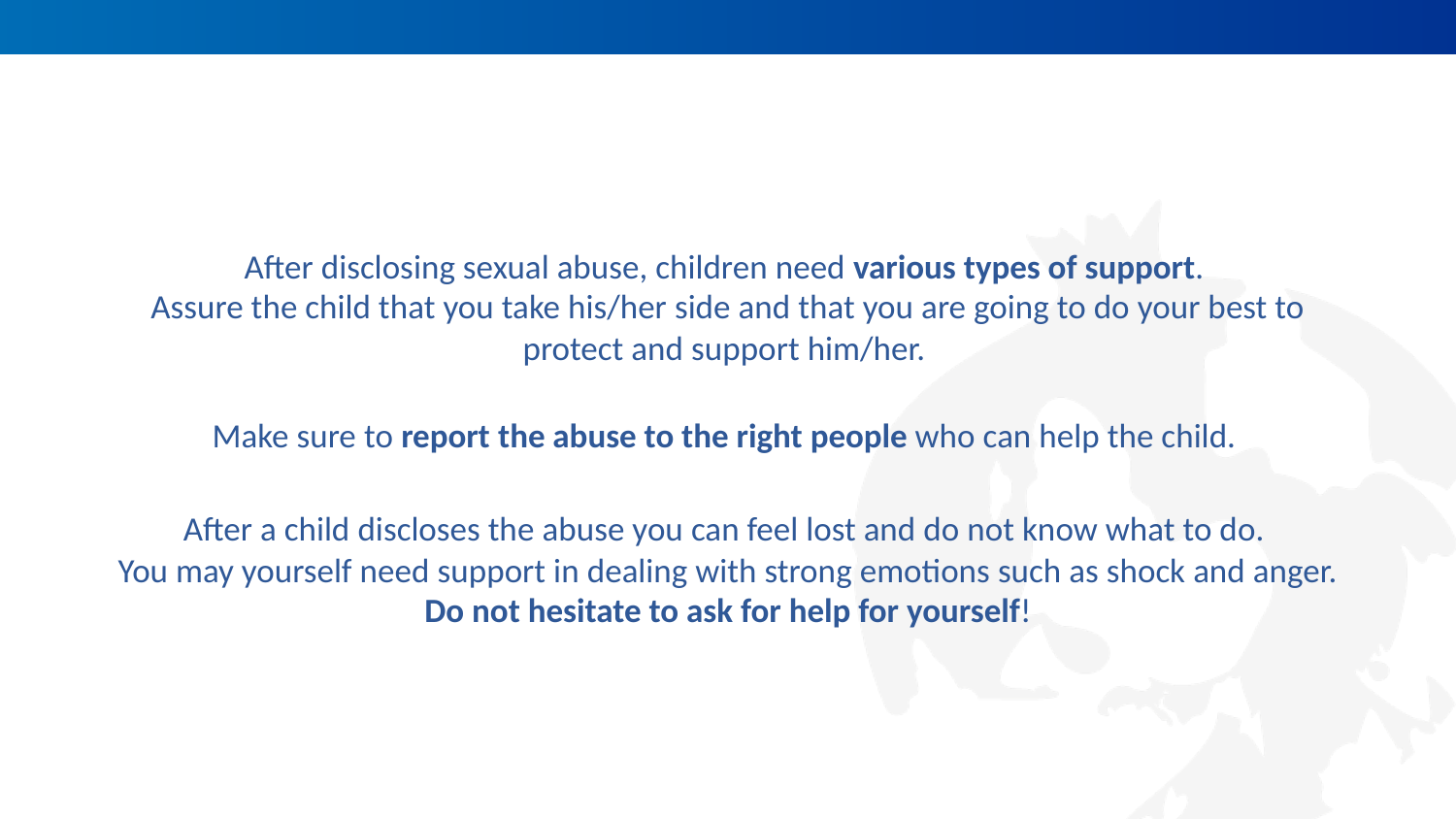

After disclosing sexual abuse, children need various types of support.
Assure the child that you take his/her side and that you are going to do your best to protect and support him/her.
Make sure to report the abuse to the right people who can help the child.

After a child discloses the abuse you can feel lost and do not know what to do.
You may yourself need support in dealing with strong emotions such as shock and anger. Do not hesitate to ask for help for yourself!